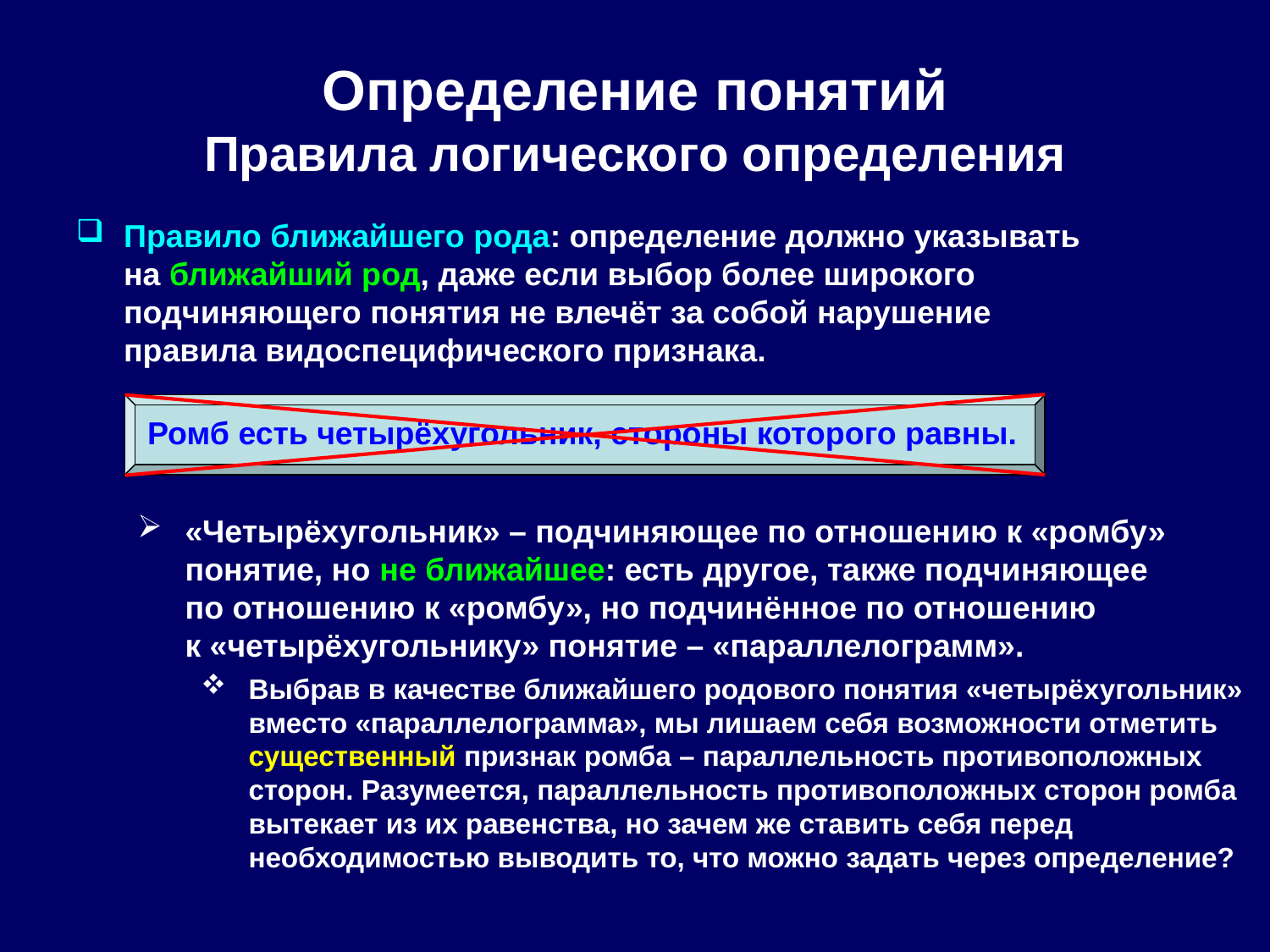

Определение понятий
Правила логического определения
Правило ближайшего рода: определение должно указывать
на ближайший род, даже если выбор более широкого подчиняющего понятия не влечёт за собой нарушение
правила видоспецифического признака.
Ромб есть четырёхугольник, стороны которого равны.
«Четырёхугольник» – подчиняющее по отношению к «ромбу» понятие, но не ближайшее: есть другое, также подчиняющее
по отношению к «ромбу», но подчинённое по отношению
к «четырёхугольнику» понятие – «параллелограмм».
Выбрав в качестве ближайшего родового понятия «четырёхугольник» вместо «параллелограмма», мы лишаем себя возможности отметить существенный признак ромба – параллельность противоположных сторон. Разумеется, параллельность противоположных сторон ромба вытекает из их равенства, но зачем же ставить себя перед необходимостью выводить то, что можно задать через определение?